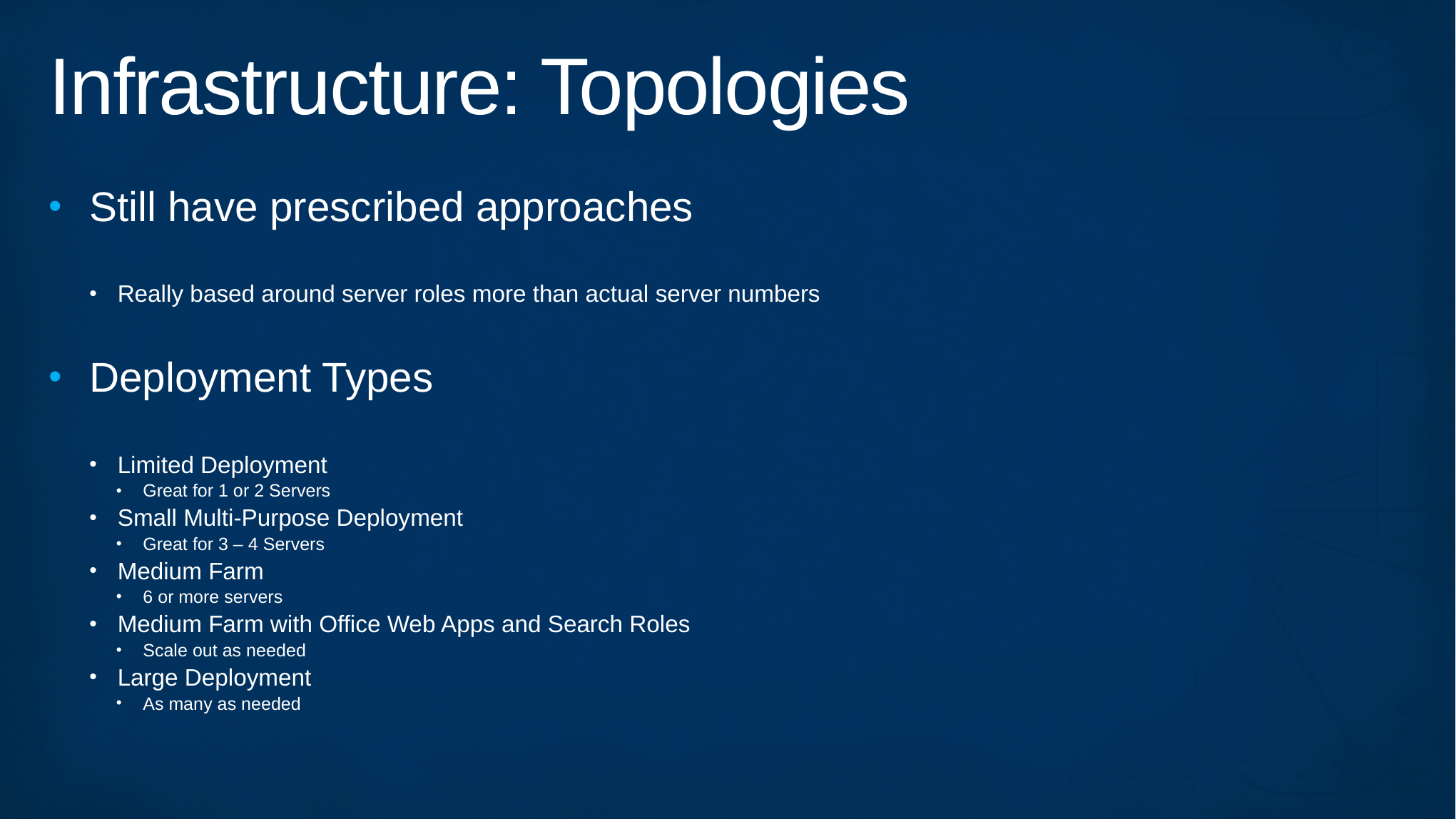

# Infrastructure: Topologies
Still have prescribed approaches

Really based around server roles more than actual server numbers

Deployment Types

Limited Deployment
Great for 1 or 2 Servers
Small Multi-Purpose Deployment
Great for 3 – 4 Servers
Medium Farm
6 or more servers
Medium Farm with Office Web Apps and Search Roles
Scale out as needed
Large Deployment
As many as needed